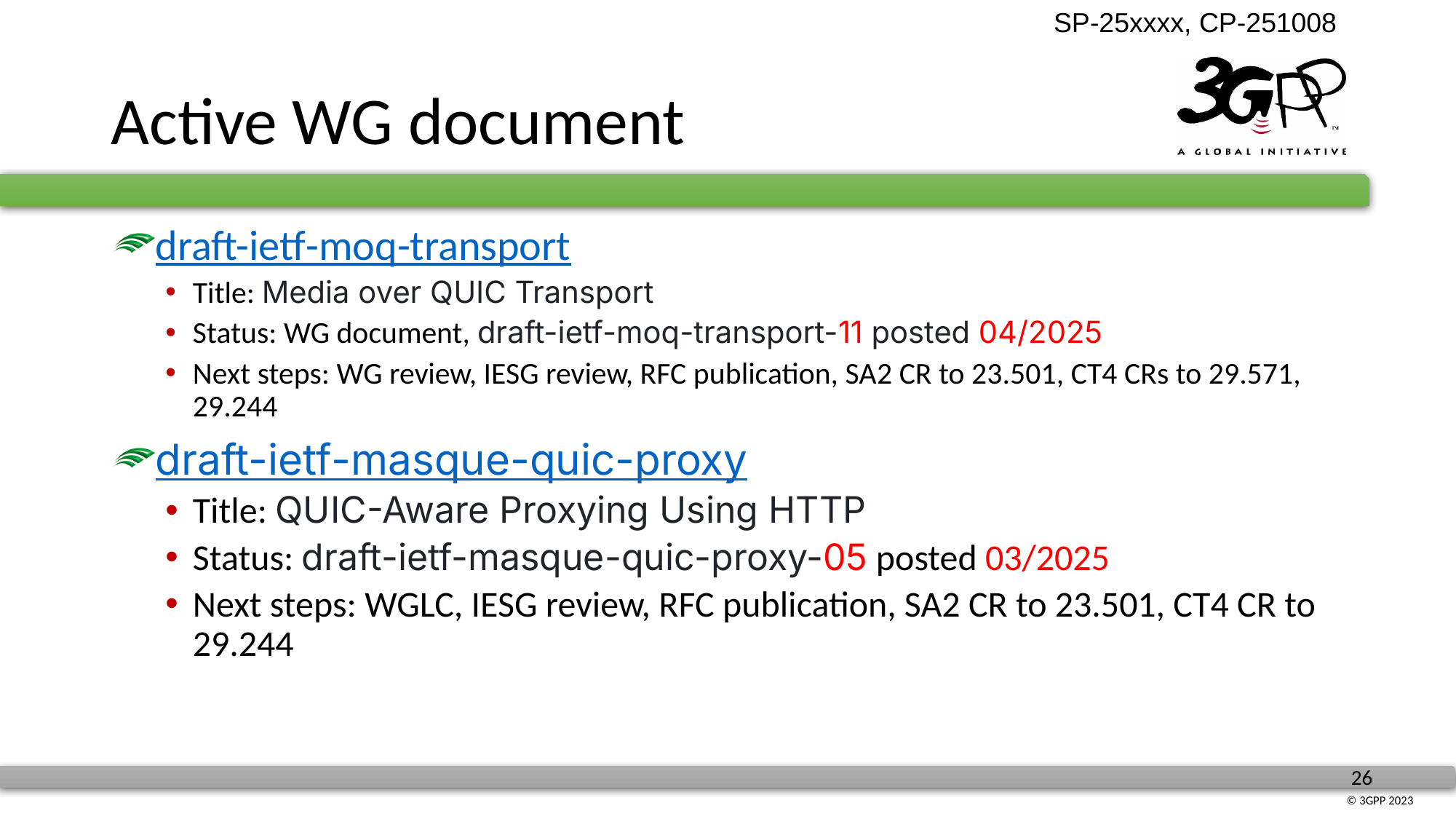

# Active WG document
draft-ietf-moq-transport
Title: Media over QUIC Transport
Status: WG document, draft-ietf-moq-transport-11 posted 04/2025
Next steps: WG review, IESG review, RFC publication, SA2 CR to 23.501, CT4 CRs to 29.571, 29.244
draft-ietf-masque-quic-proxy
Title: QUIC-Aware Proxying Using HTTP
Status: draft-ietf-masque-quic-proxy-05 posted 03/2025
Next steps: WGLC, IESG review, RFC publication, SA2 CR to 23.501, CT4 CR to 29.244